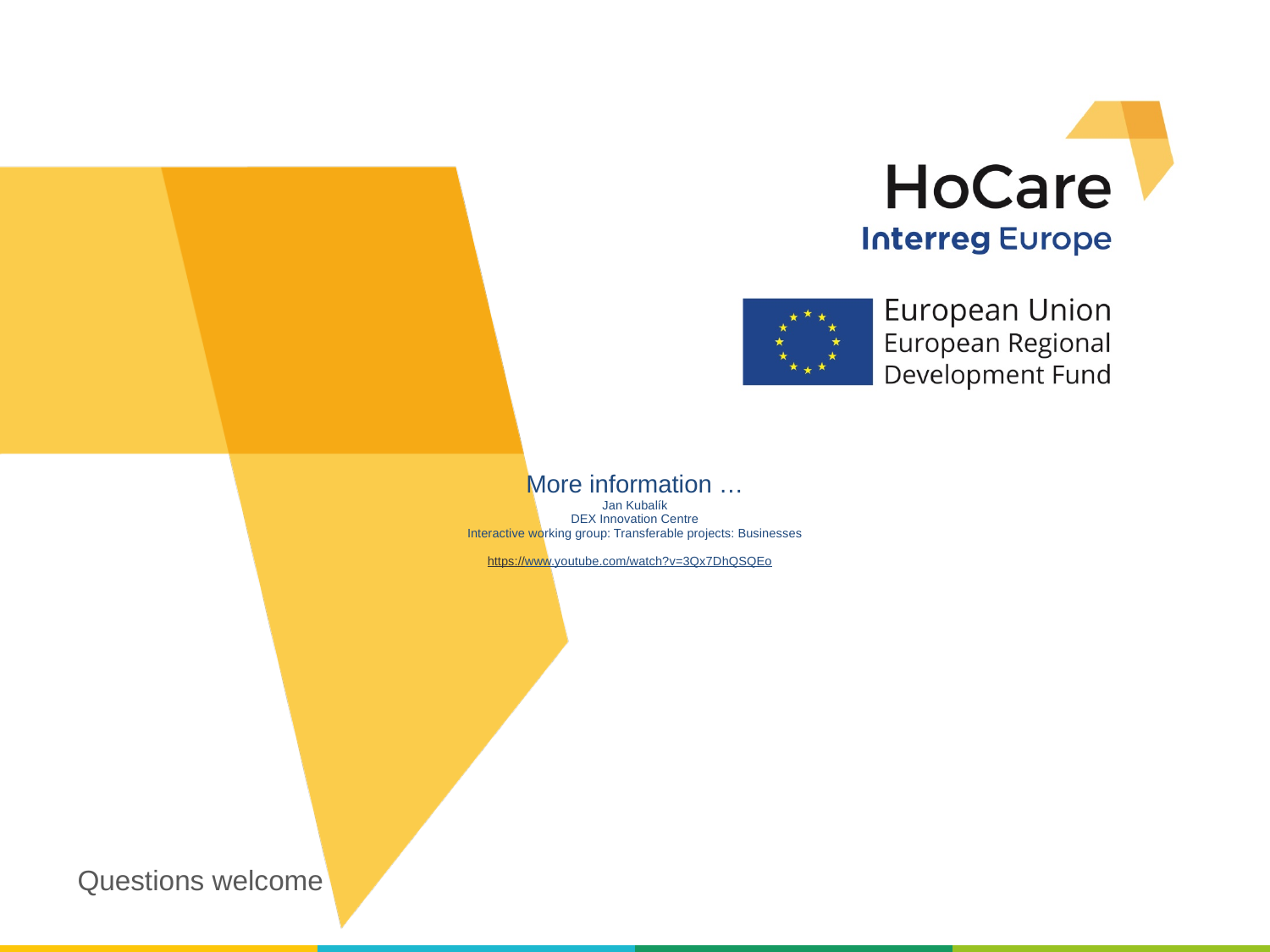

# More information … Jan Kubalík DEX Innovation Centre Interactive working group: Transferable projects: Businesses https://www.youtube.com/watch?v=3Qx7DhQSQEo
Questions welcome